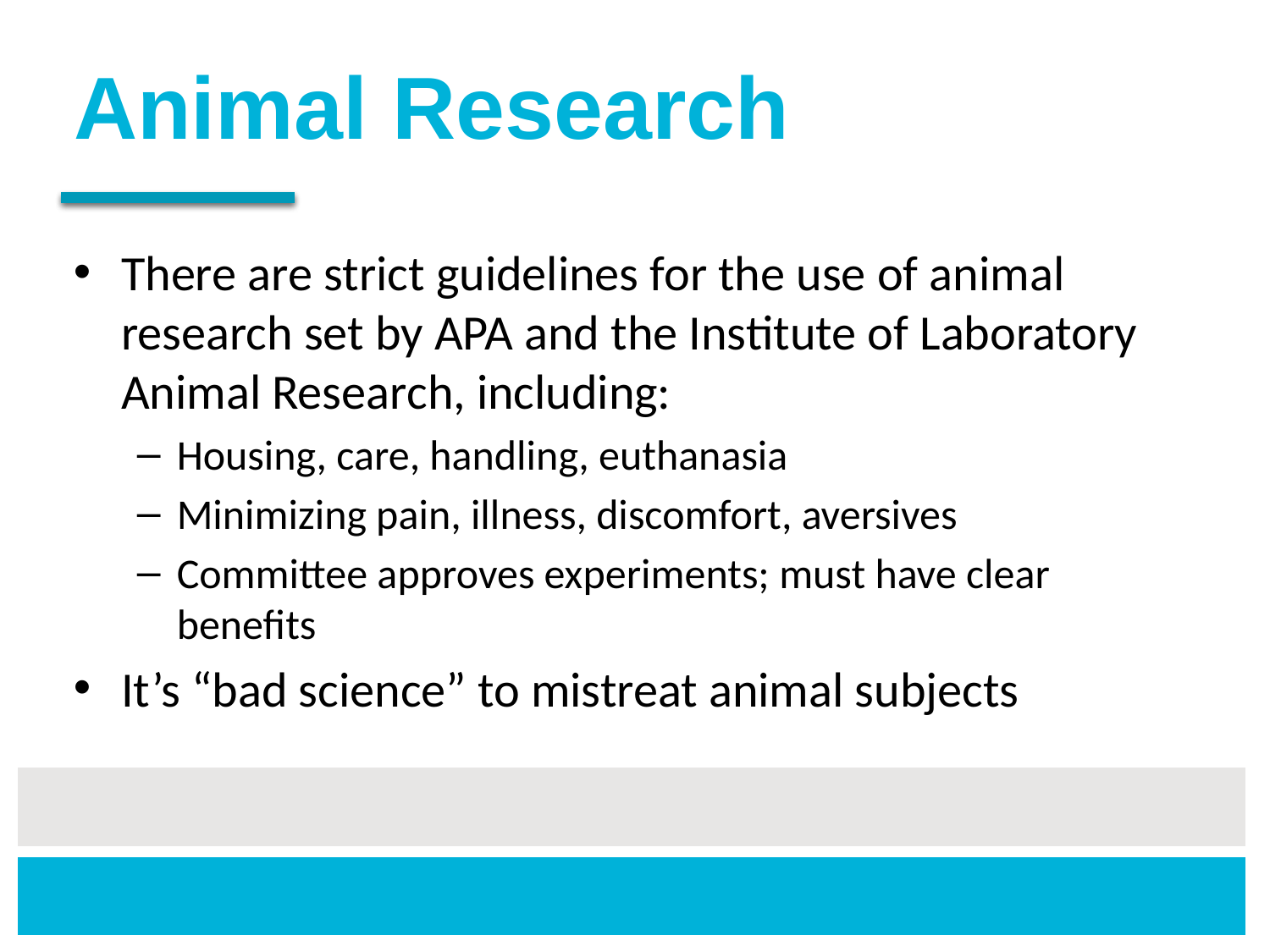

# Animal Research
There are strict guidelines for the use of animal research set by APA and the Institute of Laboratory Animal Research, including:
Housing, care, handling, euthanasia
Minimizing pain, illness, discomfort, aversives
Committee approves experiments; must have clear benefits
It’s “bad science” to mistreat animal subjects